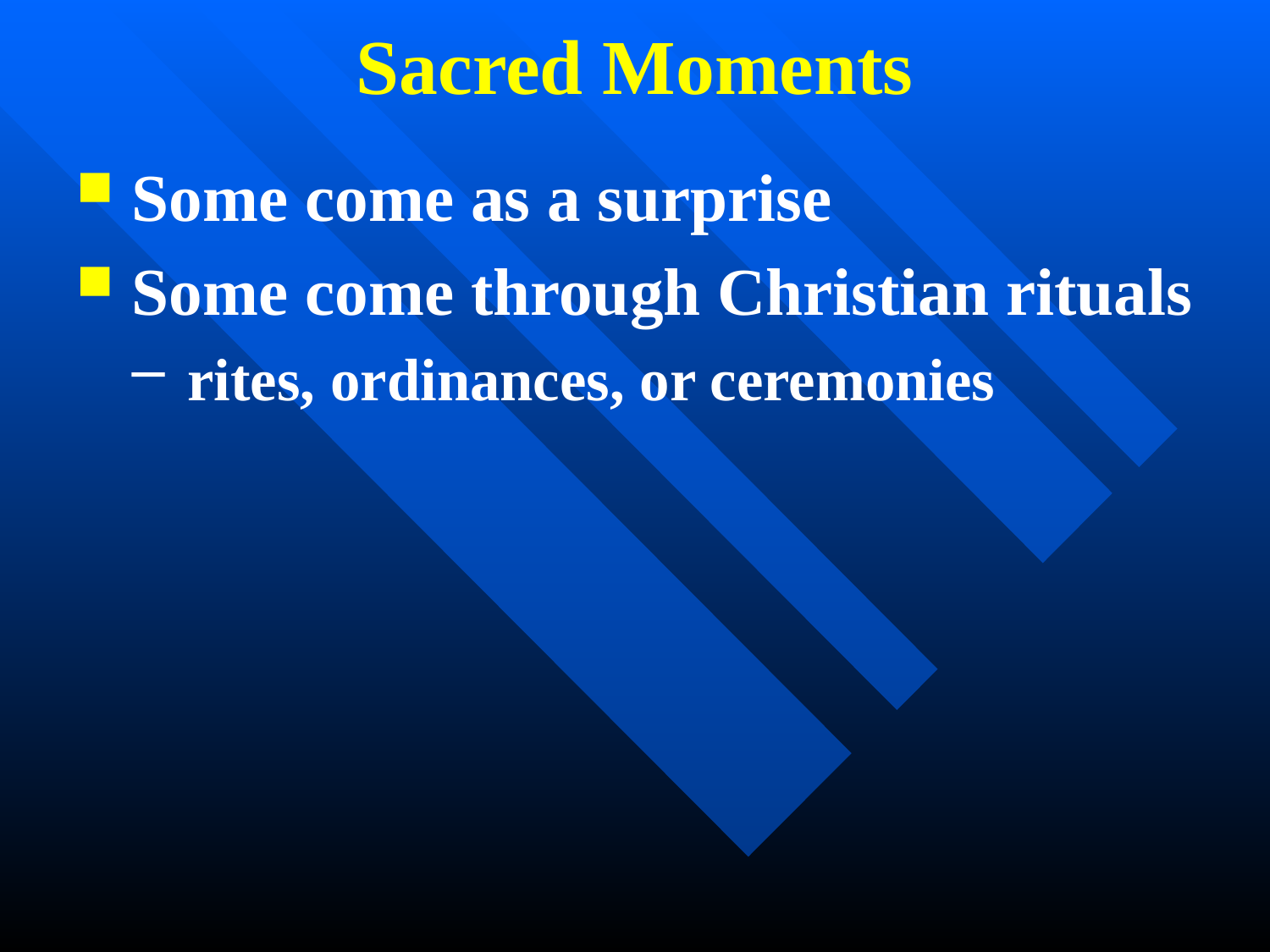

# Sacred Moments
Some come as a surprise
Some come through Christian rituals
rites, ordinances, or ceremonies